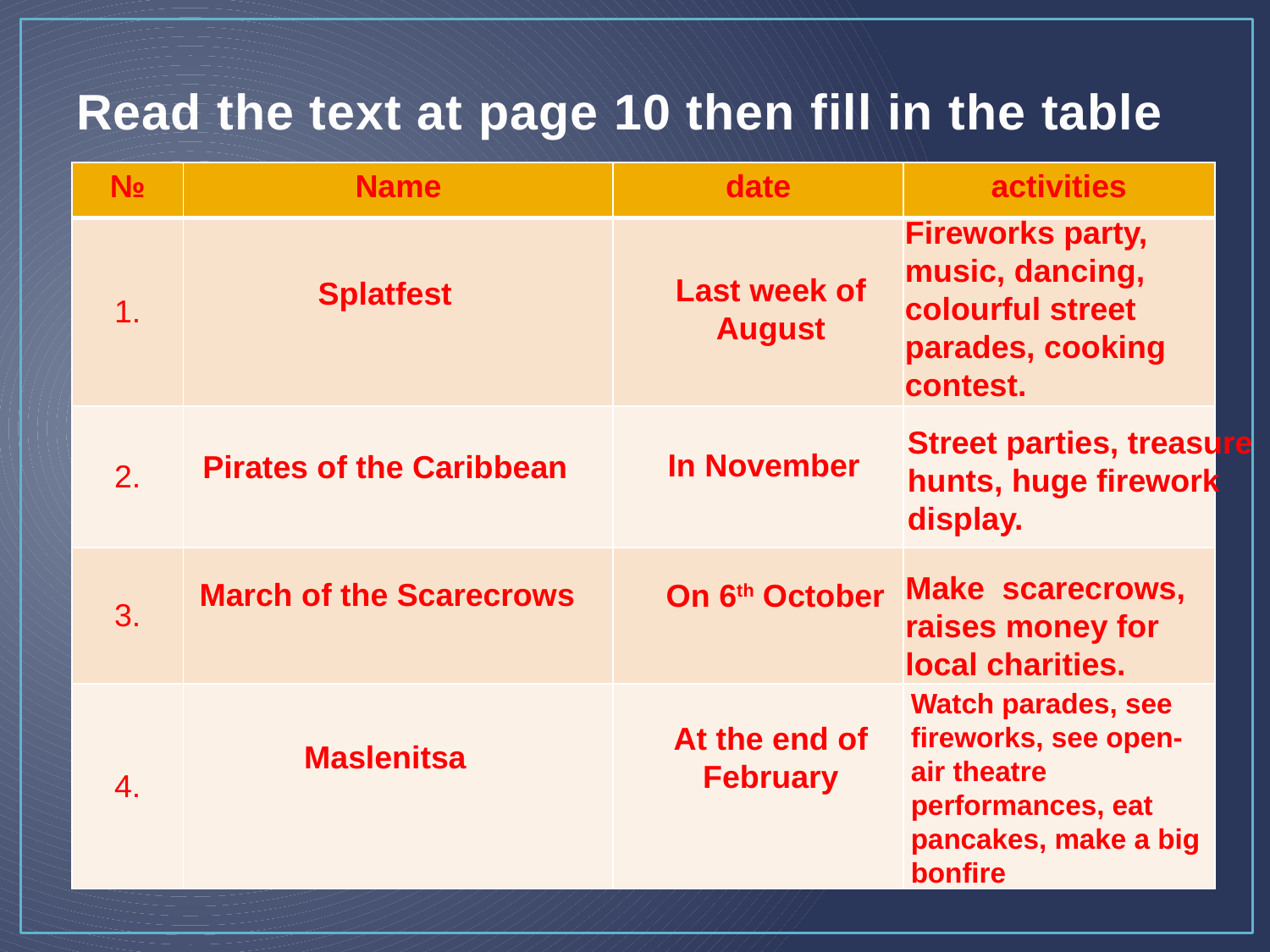

# Read the text at page 10 then fill in the table
| № | Name | date | activities |
| --- | --- | --- | --- |
| 1. |  |  |  |
| 2. |  |  |  |
| 3. |  |  |  |
| 4. |  |  |  |
Fireworks party, music, dancing,
colourful street parades, cooking contest.

Last week of August
Splatfest

Street parties, treasure hunts, huge firework display.

In November

Pirates of the Caribbean

Make  scarecrows, raises money for local charities.

March of the Scarecrows

On 6th October

Watch parades, see fireworks, see open-air theatre performances, eat pancakes, make a big bonfire

At the end of February

Maslenitsa